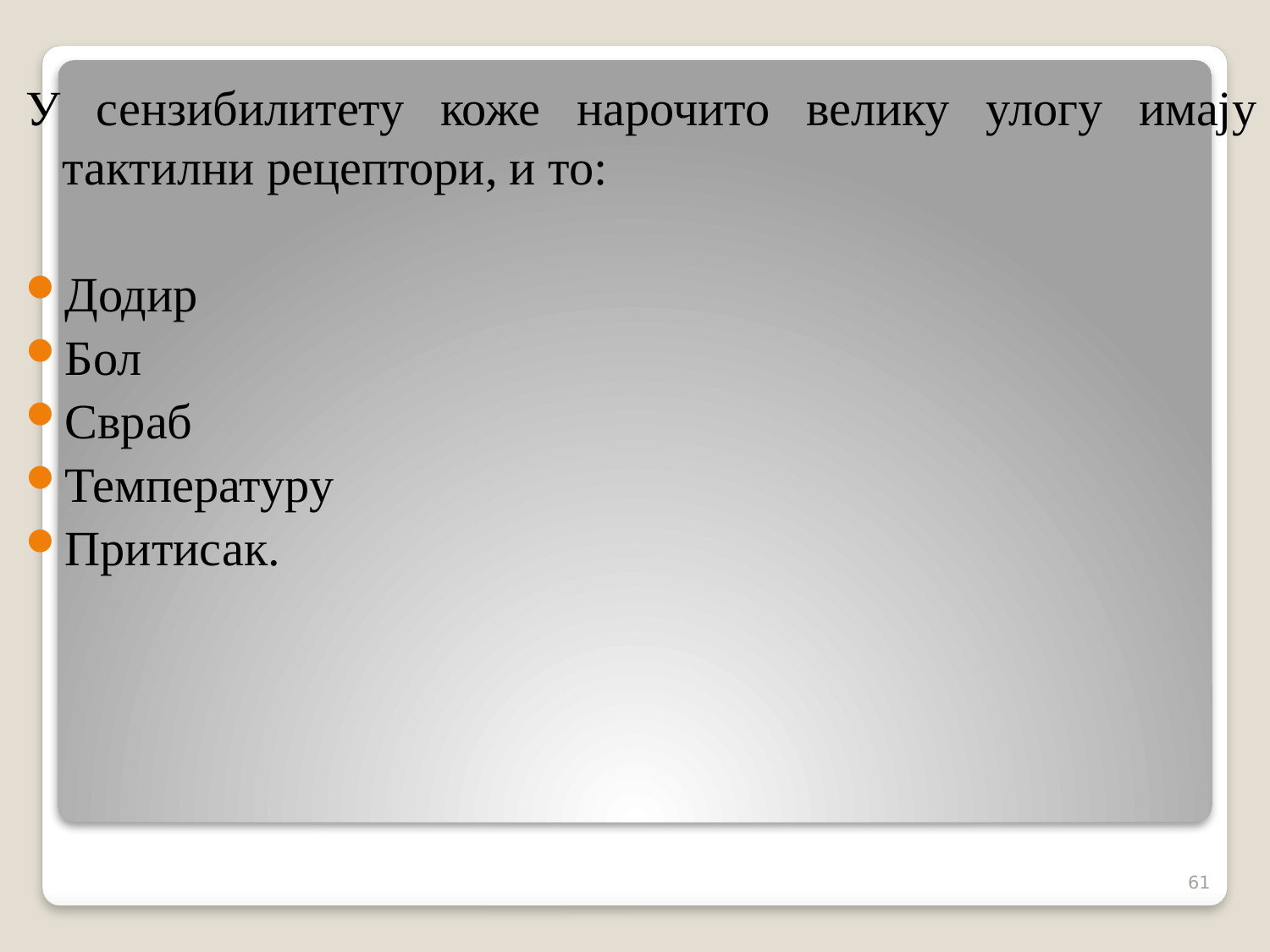

У сензибилитету коже нарочито велику улогу имају тактилни рецептори, и то:

Додир
Бол
Свраб
Температуру
Притисак.

61